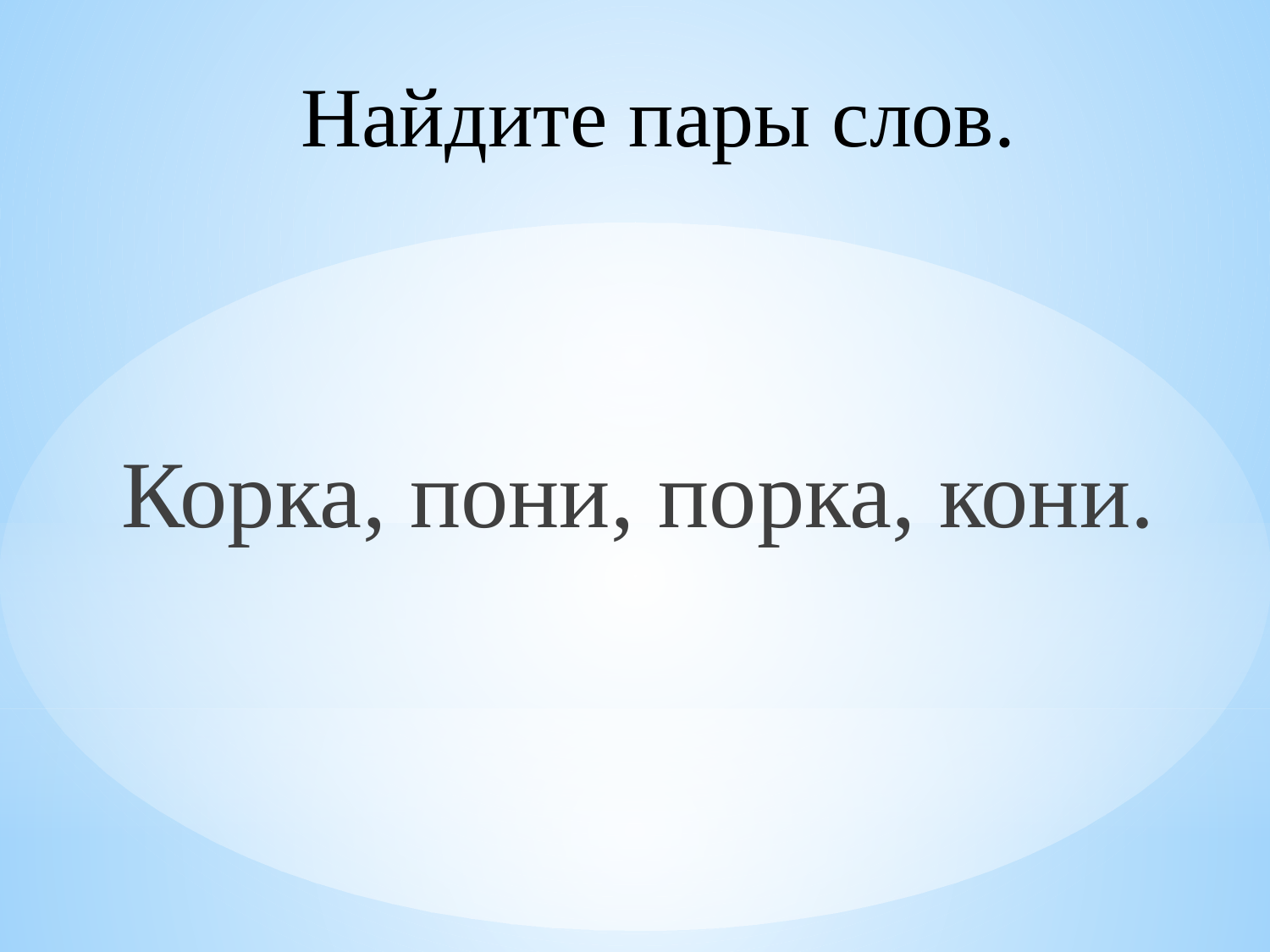

Найдите пары слов.
Корка, пони, порка, кони.